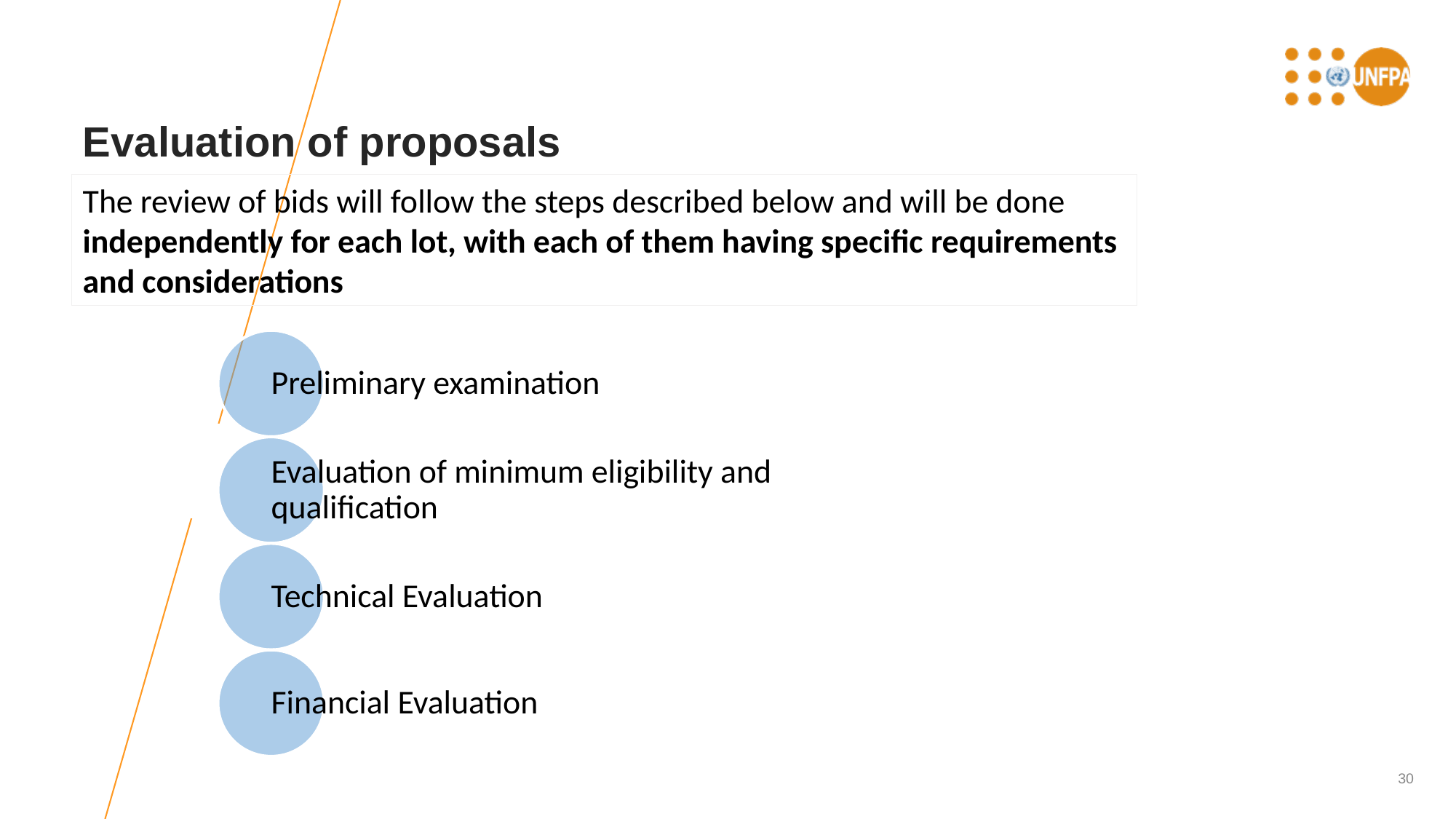

# Evaluation of proposals
The review of bids will follow the steps described below and will be done independently for each lot, with each of them having specific requirements and considerations
Preliminary examination
Evaluation of minimum eligibility and qualification
Technical Evaluation
Financial Evaluation
30